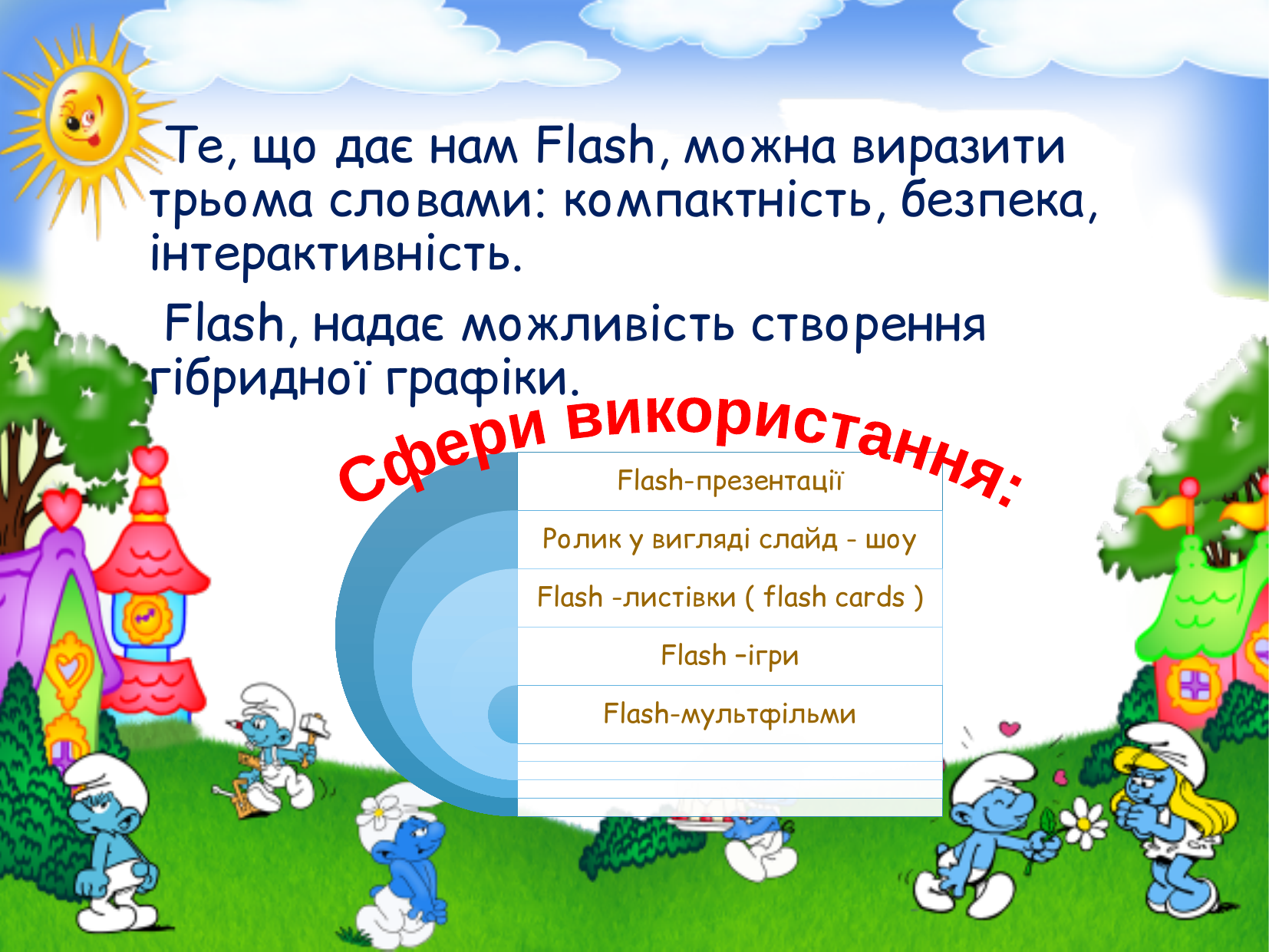

Те, що дає нам Flash, можна виразити трьома словами: компактність, безпека, інтерактивність.
 Flash, надає можливість створення гібридної графіки.

Сфери використання:
Flash-презентації
Ролик у вигляді слайд - шоу
Flash -листівки ( flash cards )
Flash –ігри
Flash-мультфільми